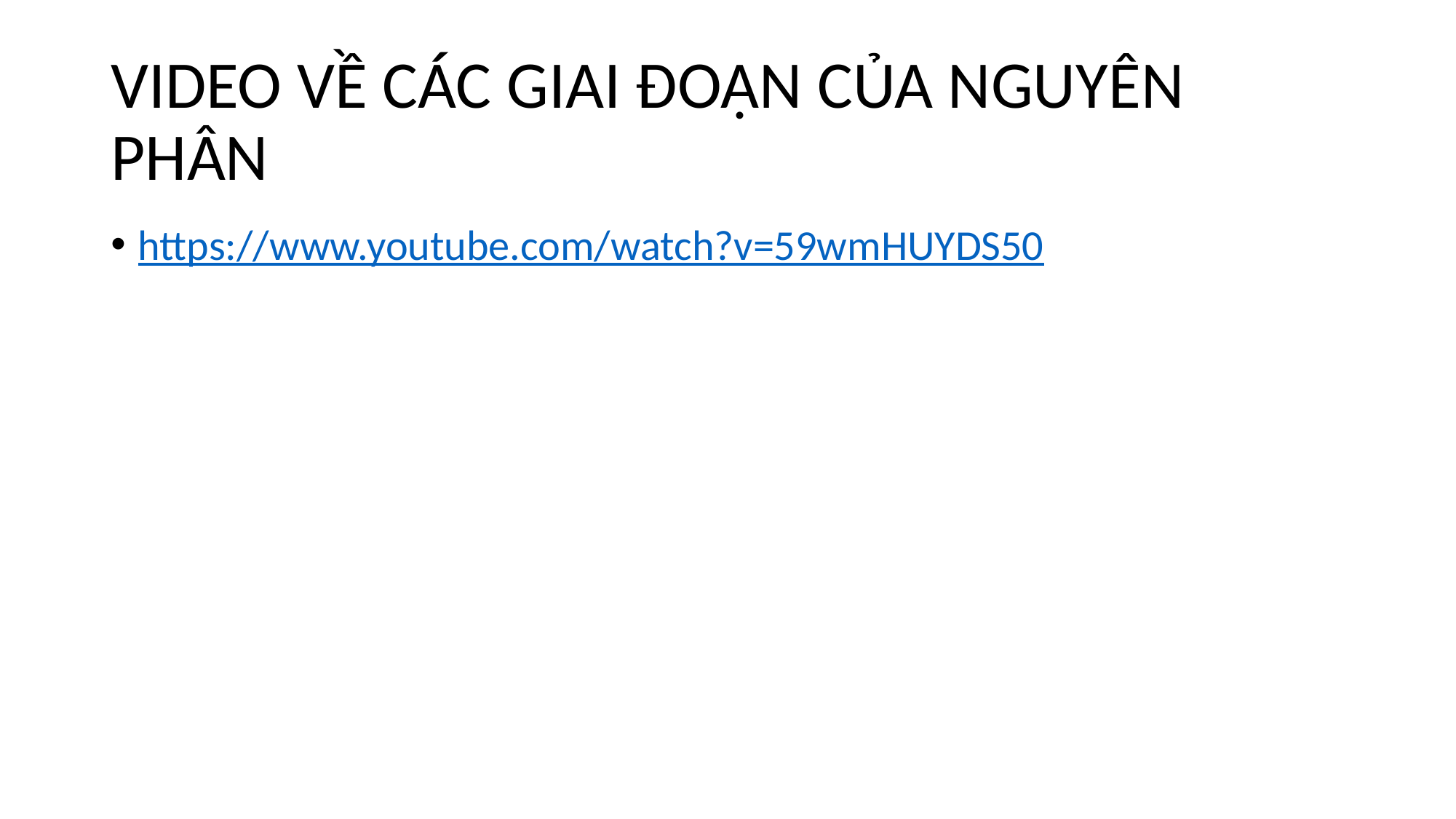

# VIDEO VỀ CÁC GIAI ĐOẠN CỦA NGUYÊN PHÂN
https://www.youtube.com/watch?v=59wmHUYDS50